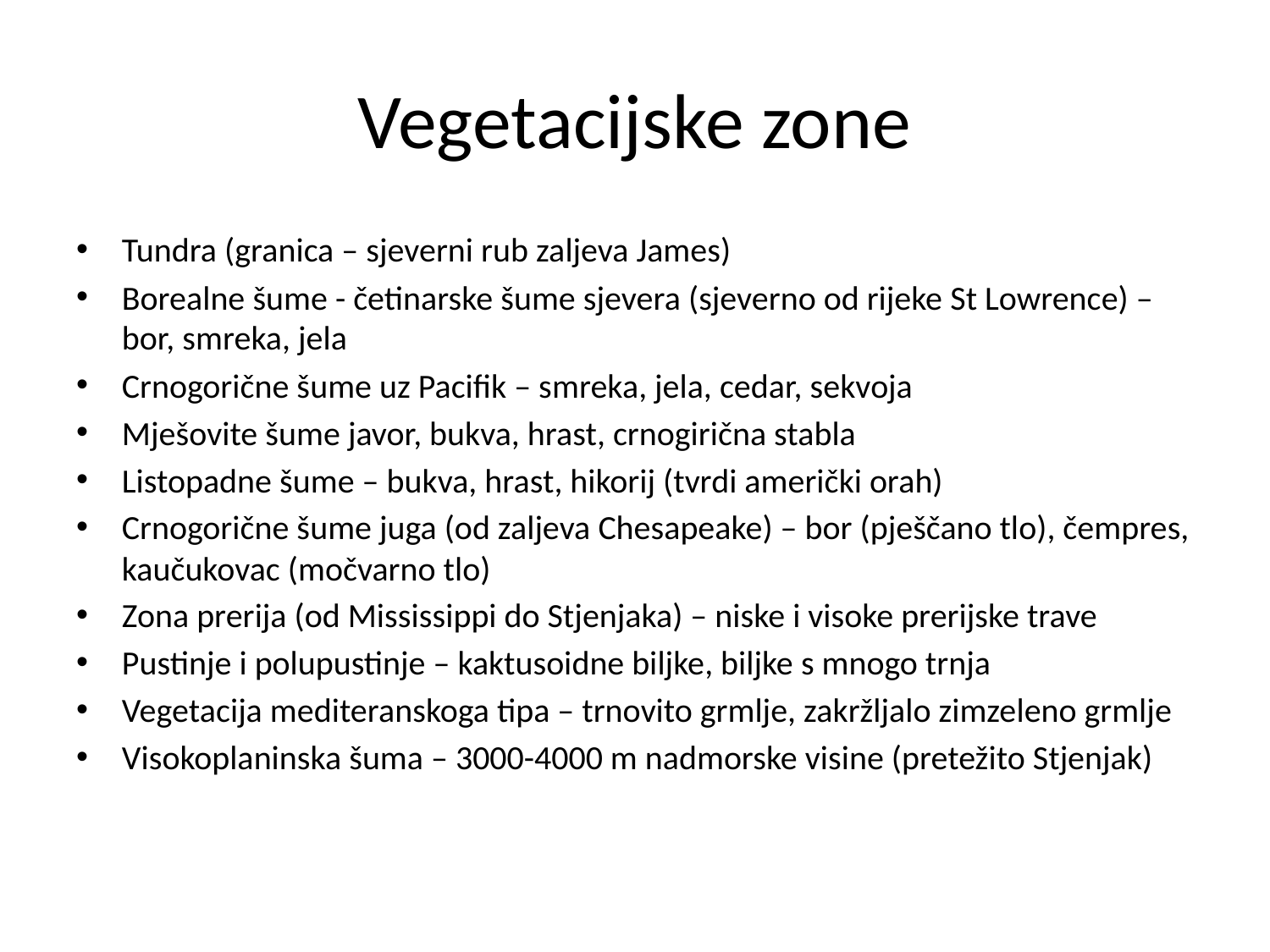

# Vegetacijske zone
Tundra (granica – sjeverni rub zaljeva James)
Borealne šume - četinarske šume sjevera (sjeverno od rijeke St Lowrence) – bor, smreka, jela
Crnogorične šume uz Pacifik – smreka, jela, cedar, sekvoja
Mješovite šume javor, bukva, hrast, crnogirična stabla
Listopadne šume – bukva, hrast, hikorij (tvrdi američki orah)
Crnogorične šume juga (od zaljeva Chesapeake) – bor (pješčano tlo), čempres, kaučukovac (močvarno tlo)
Zona prerija (od Mississippi do Stjenjaka) – niske i visoke prerijske trave
Pustinje i polupustinje – kaktusoidne biljke, biljke s mnogo trnja
Vegetacija mediteranskoga tipa – trnovito grmlje, zakržljalo zimzeleno grmlje
Visokoplaninska šuma – 3000-4000 m nadmorske visine (pretežito Stjenjak)